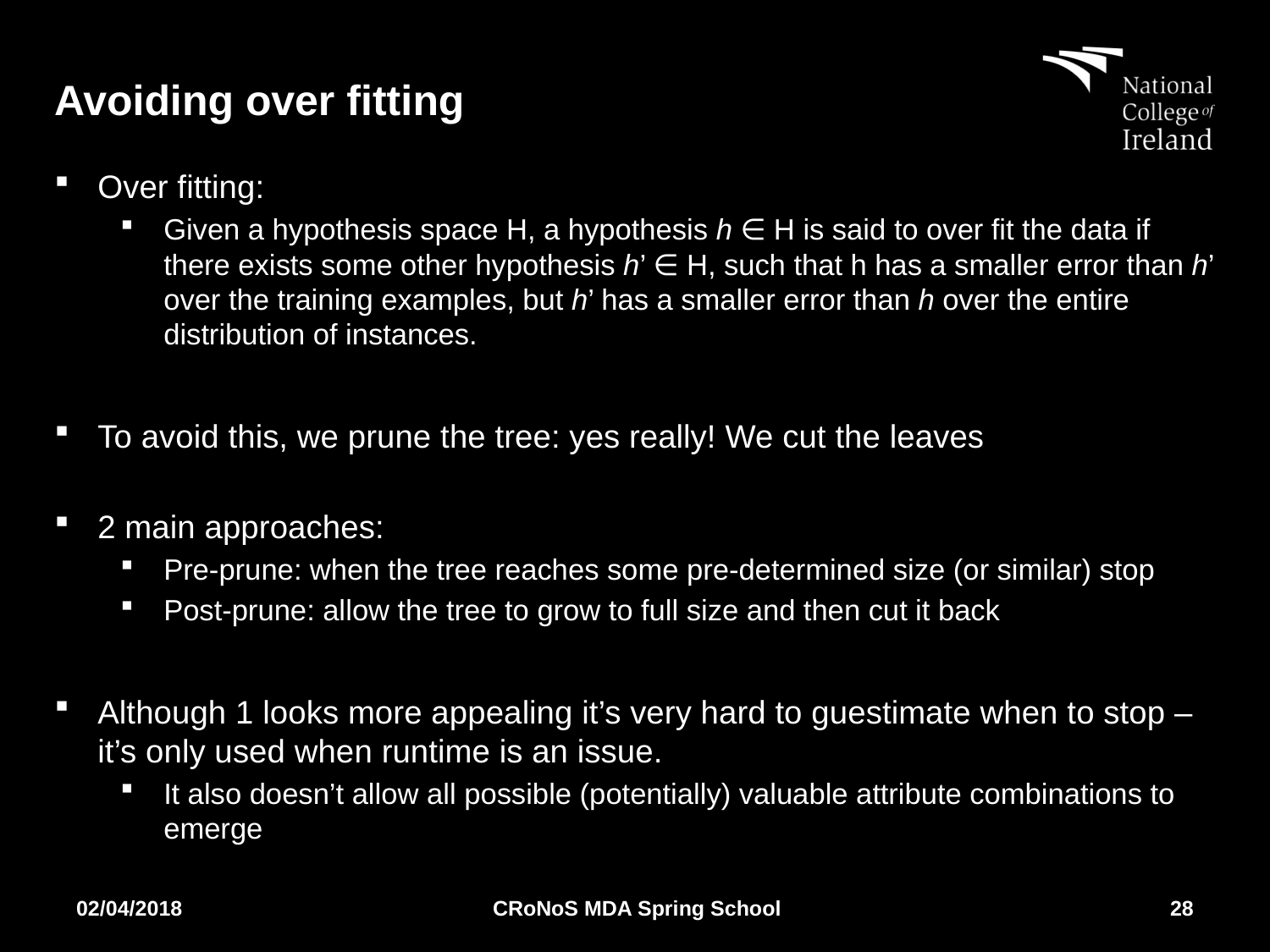

# Avoiding over fitting
Over fitting:
Given a hypothesis space H, a hypothesis h ∈ H is said to over fit the data if there exists some other hypothesis h’ ∈ H, such that h has a smaller error than h’ over the training examples, but h’ has a smaller error than h over the entire distribution of instances.

To avoid this, we prune the tree: yes really! We cut the leaves

2 main approaches:
Pre-prune: when the tree reaches some pre-determined size (or similar) stop
Post-prune: allow the tree to grow to full size and then cut it back

Although 1 looks more appealing it’s very hard to guestimate when to stop – it’s only used when runtime is an issue.
It also doesn’t allow all possible (potentially) valuable attribute combinations to emerge
02/04/2018
CRoNoS MDA Spring School
28